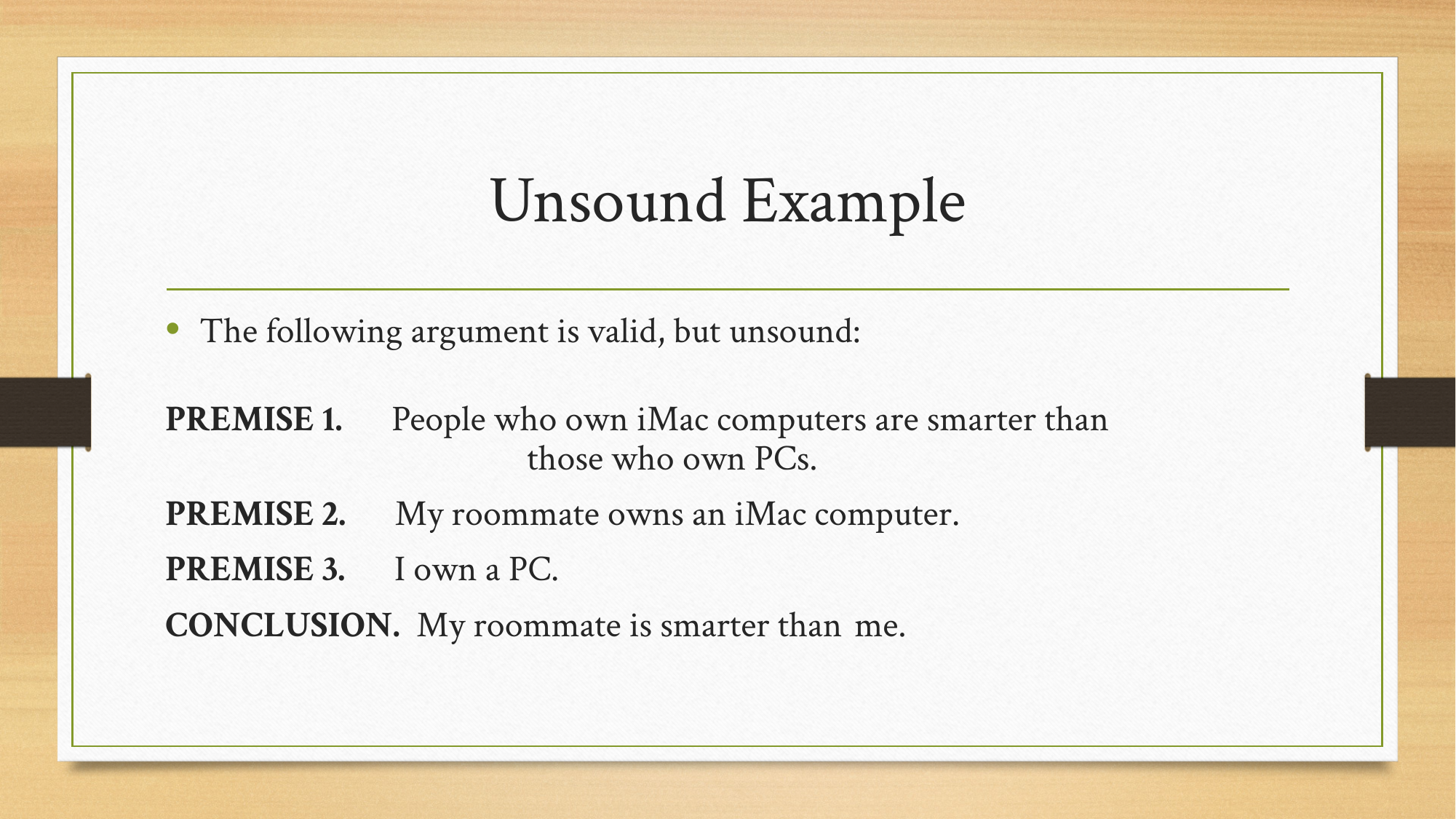

# Unsound Example
The following argument is valid, but unsound:

PREMISE 1.      People who own iMac computers are smarter than 				those who own PCs.
PREMISE 2.      My roommate owns an iMac computer.
PREMISE 3.      I own a PC.
CONCLUSION.  My roommate is smarter than 	me.